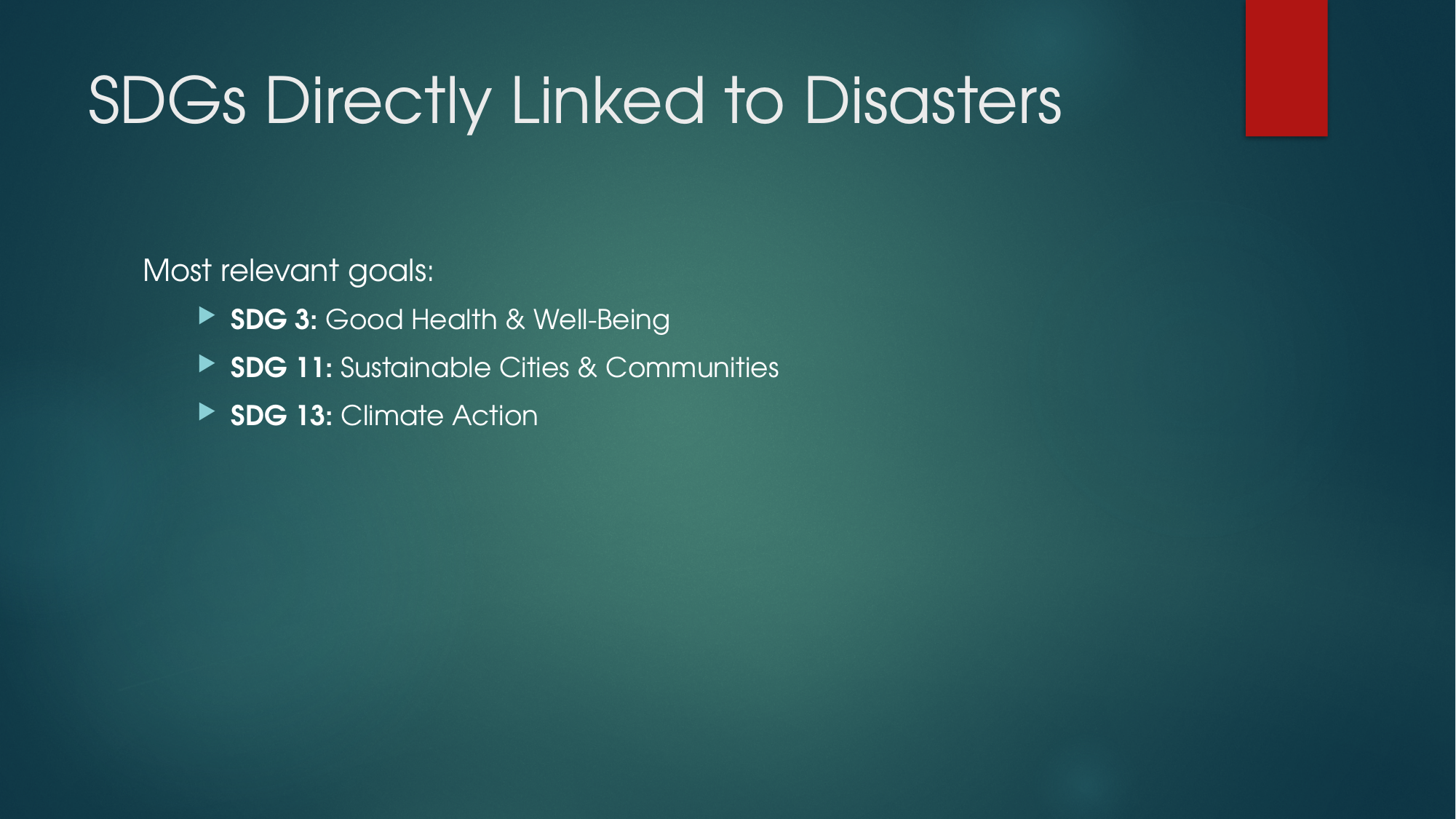

# SDGs Directly Linked to Disasters
Most relevant goals:
SDG 3: Good Health & Well-Being
SDG 11: Sustainable Cities & Communities
SDG 13: Climate Action